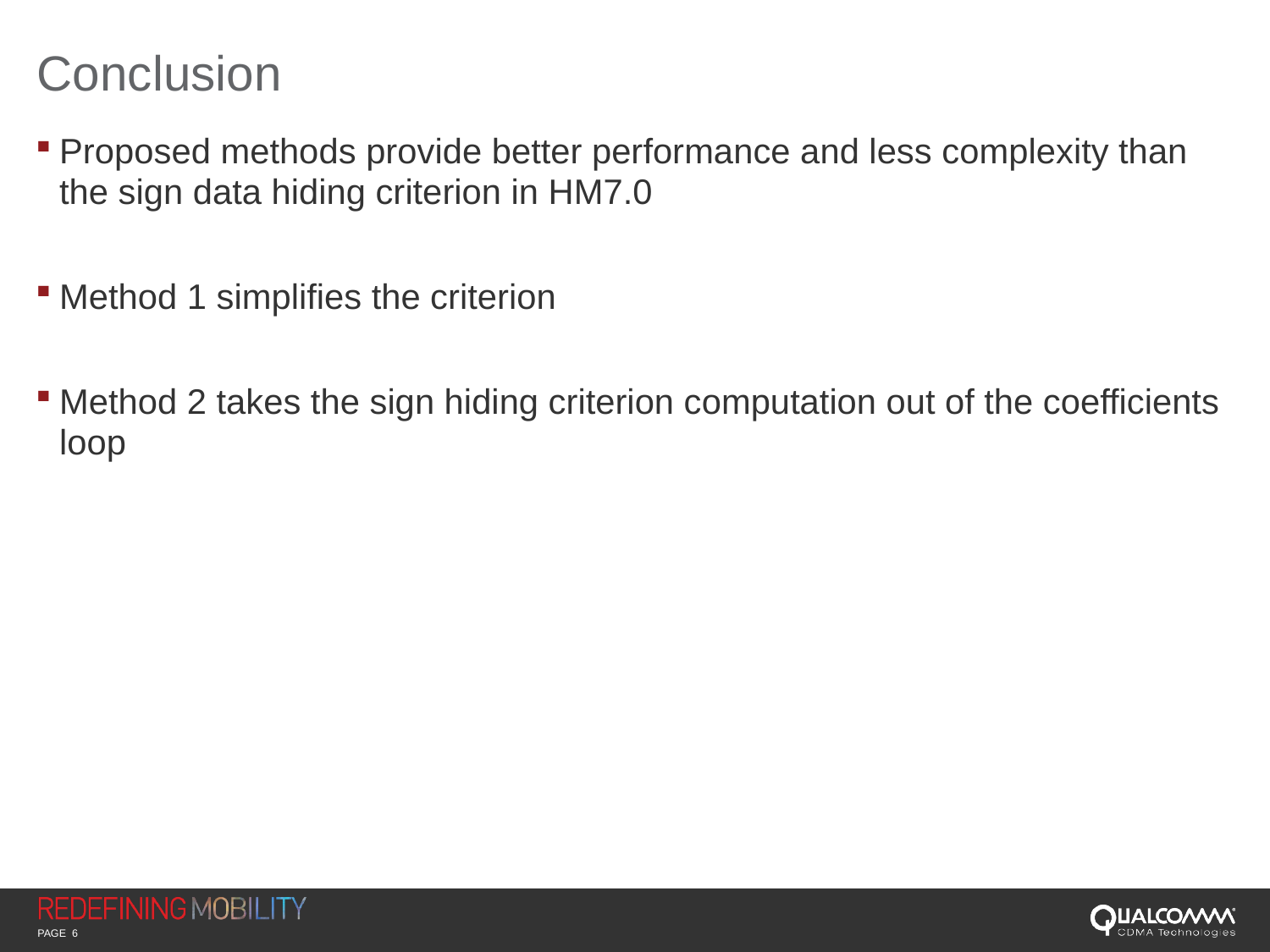

# Conclusion
Proposed methods provide better performance and less complexity than the sign data hiding criterion in HM7.0

Method 1 simplifies the criterion

Method 2 takes the sign hiding criterion computation out of the coefficients loop